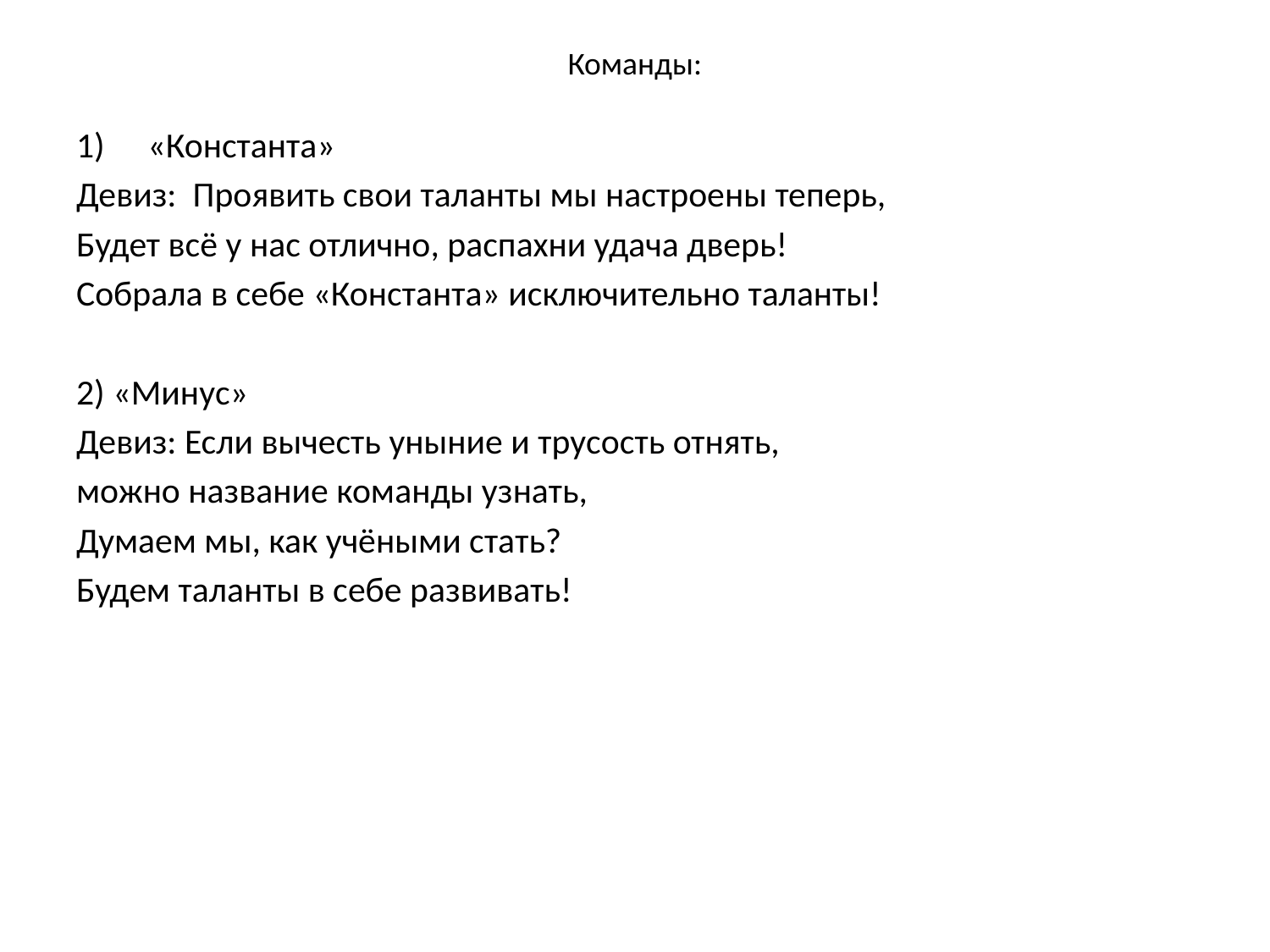

# Команды:
«Константа»
Девиз:  Проявить свои таланты мы настроены теперь,
Будет всё у нас отлично, распахни удача дверь!
Собрала в себе «Константа» исключительно таланты!

2) «Минус»
Девиз: Если вычесть уныние и трусость отнять,
можно название команды узнать,
Думаем мы, как учёными стать?
Будем таланты в себе развивать!